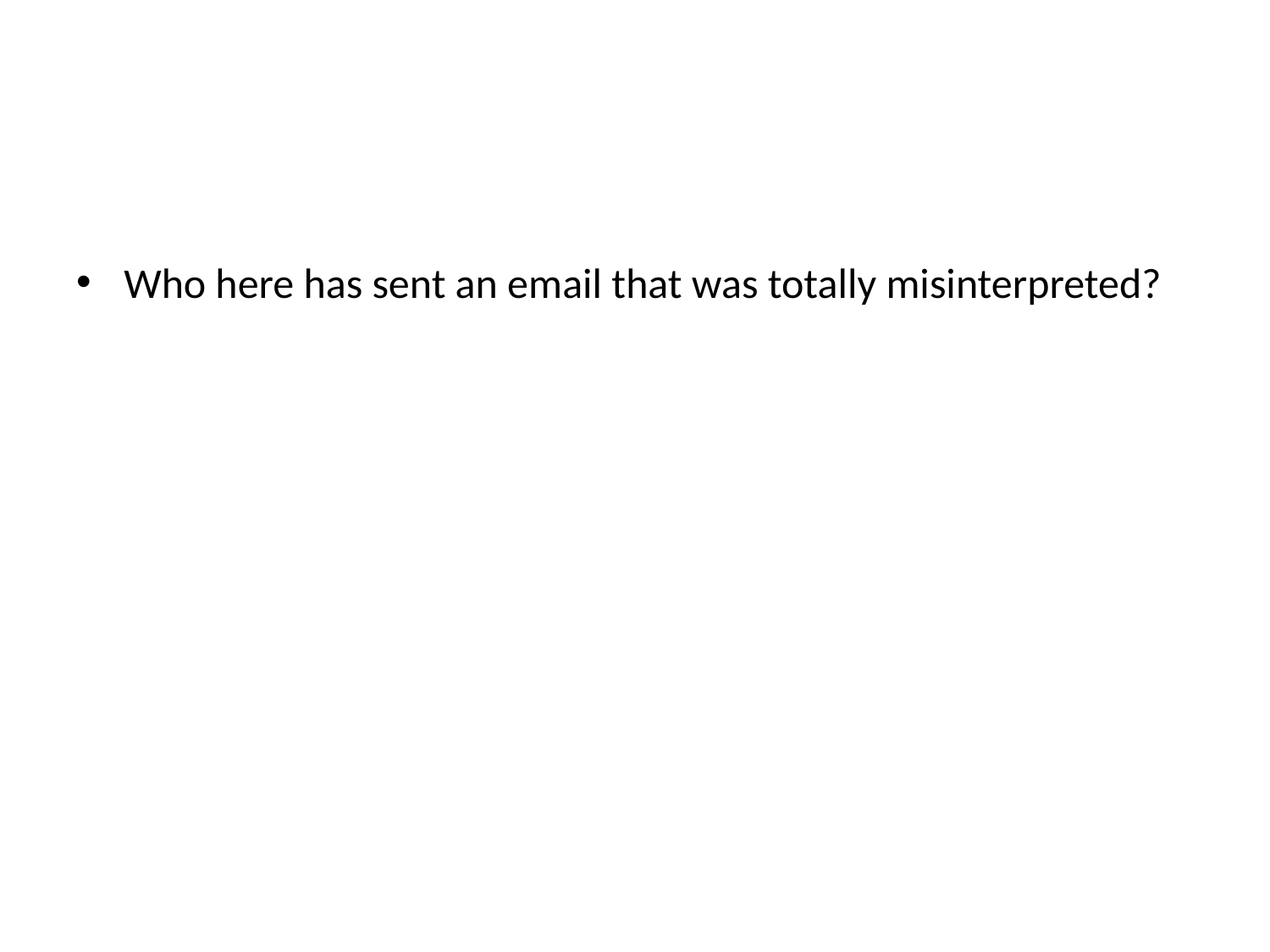

Who here has sent an email that was totally misinterpreted?